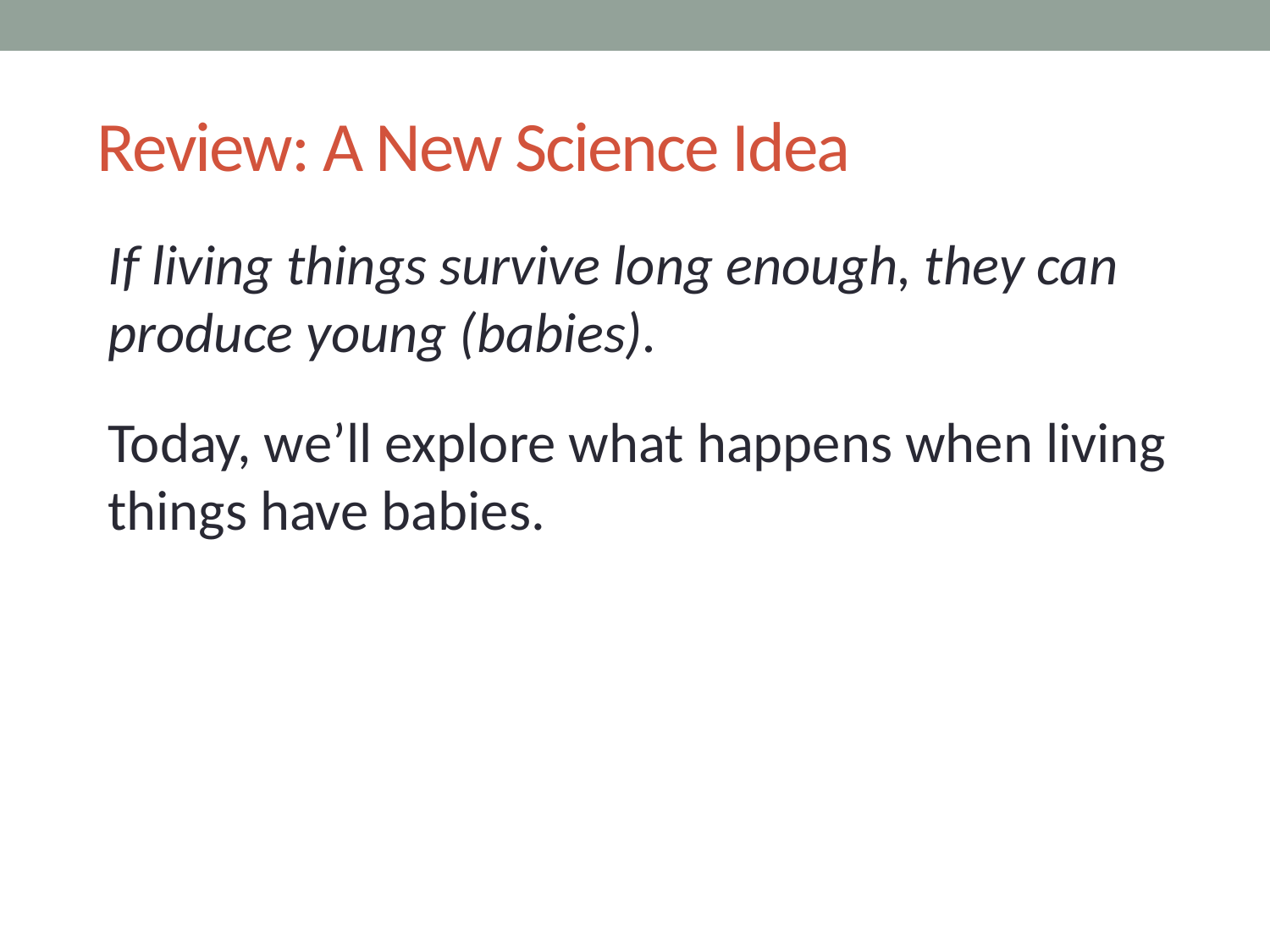

# Review: A New Science Idea
If living things survive long enough, they can produce young (babies).
Today, we’ll explore what happens when living things have babies.